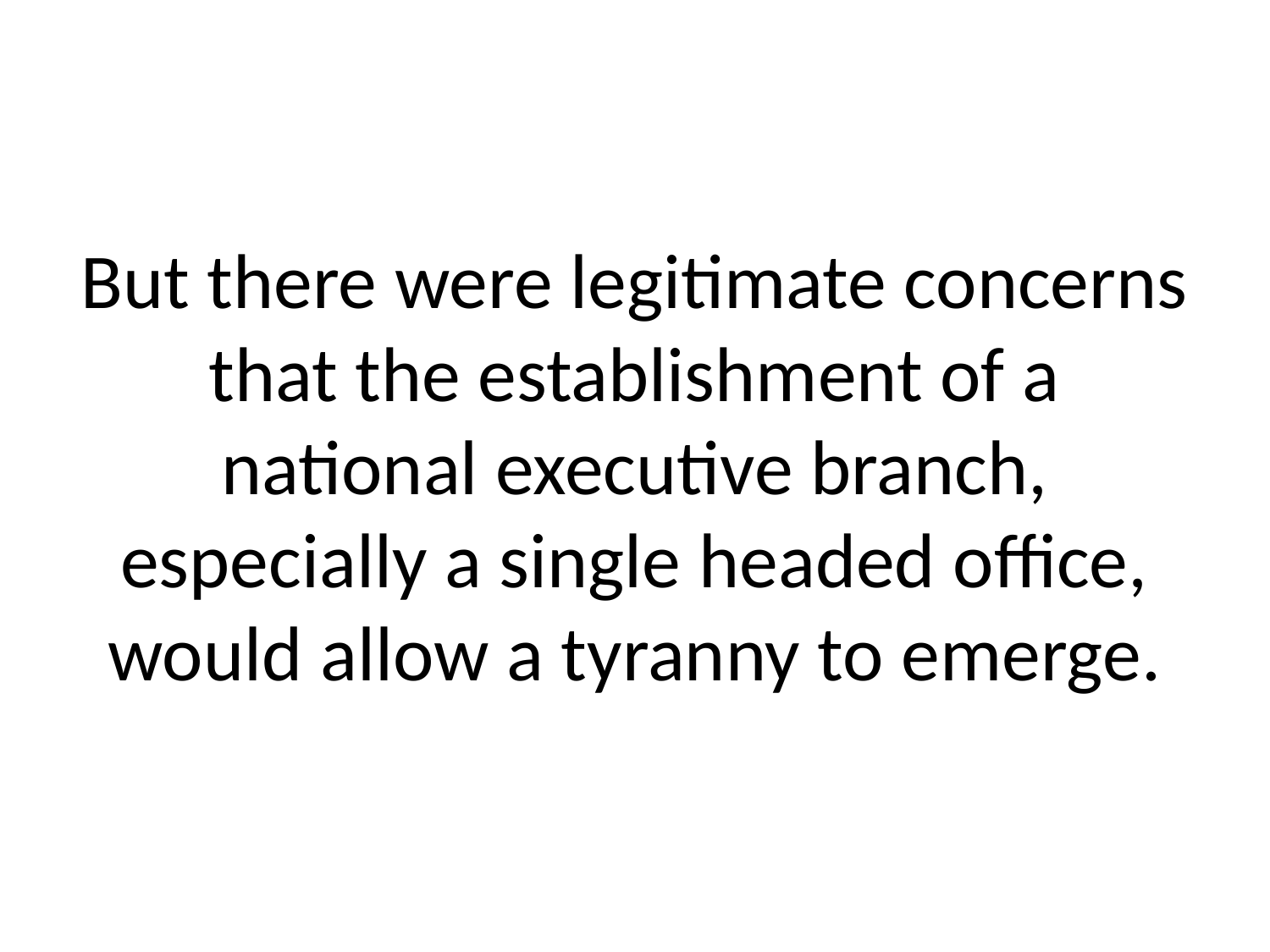

# But there were legitimate concerns that the establishment of a national executive branch, especially a single headed office, would allow a tyranny to emerge.